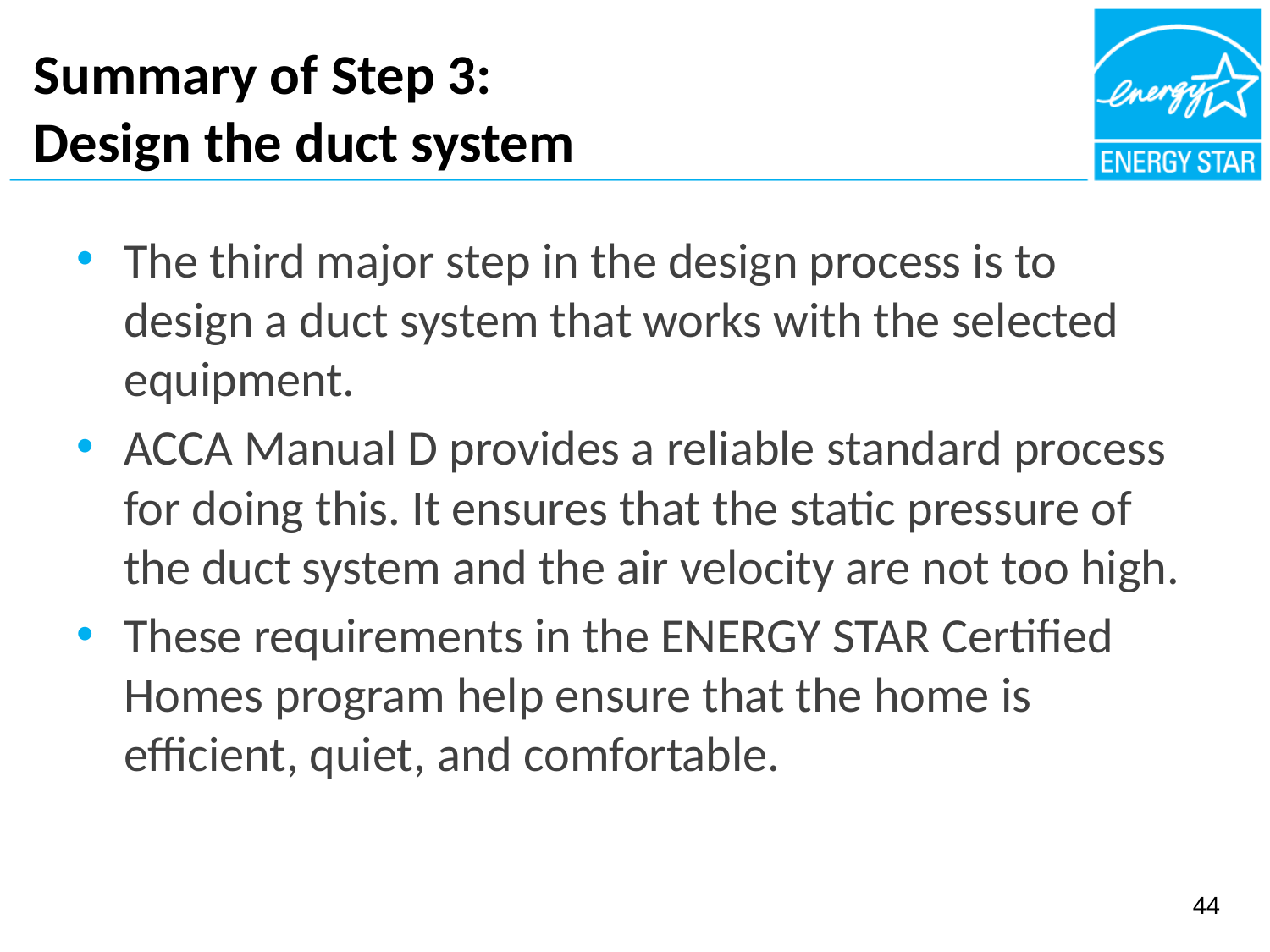

# Summary of Step 3: Design the duct system
The third major step in the design process is to design a duct system that works with the selected equipment.
ACCA Manual D provides a reliable standard process for doing this. It ensures that the static pressure of the duct system and the air velocity are not too high.
These requirements in the ENERGY STAR Certified Homes program help ensure that the home is efficient, quiet, and comfortable.
44